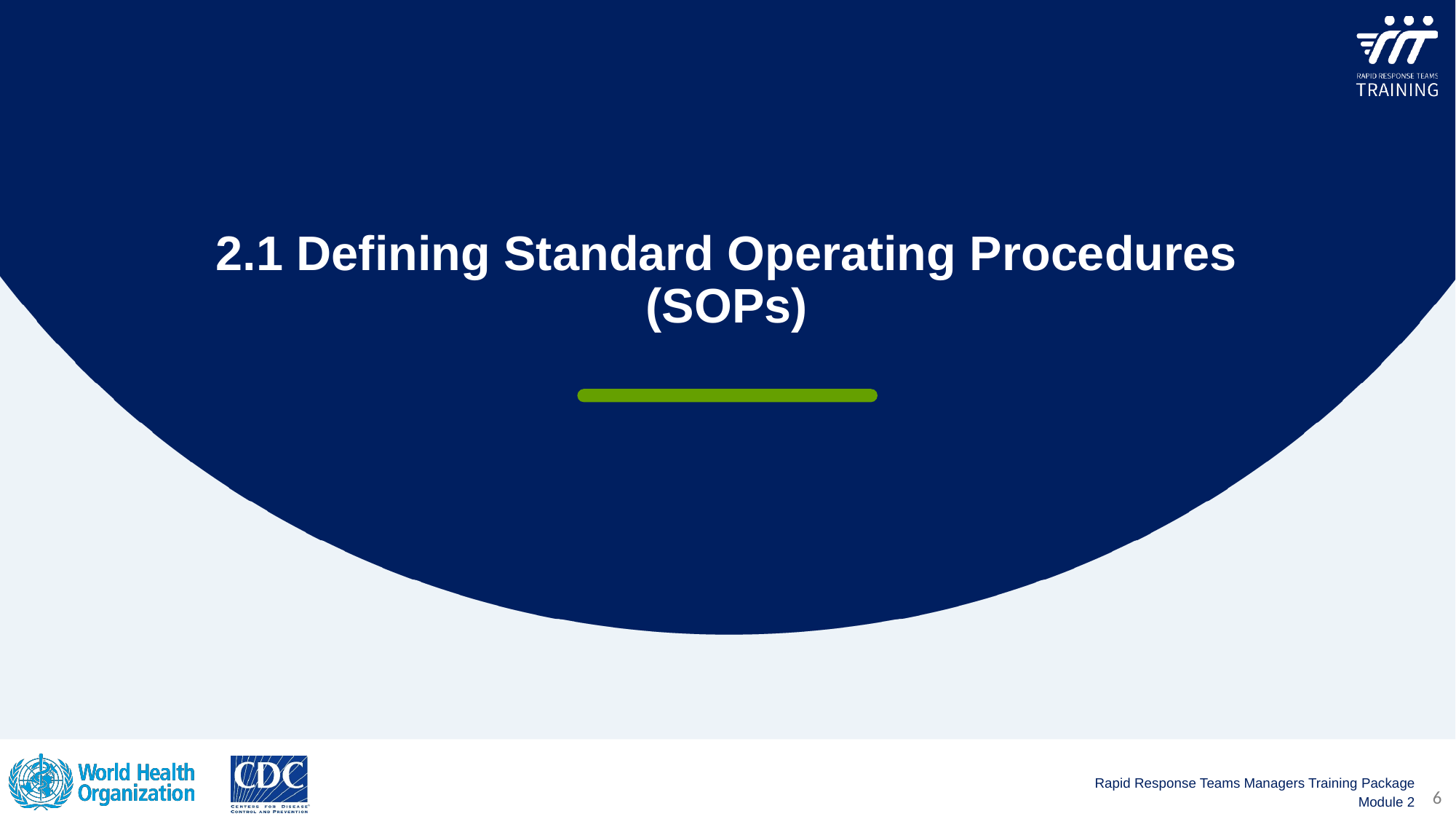

2.1 Defining Standard Operating Procedures (SOPs)
6